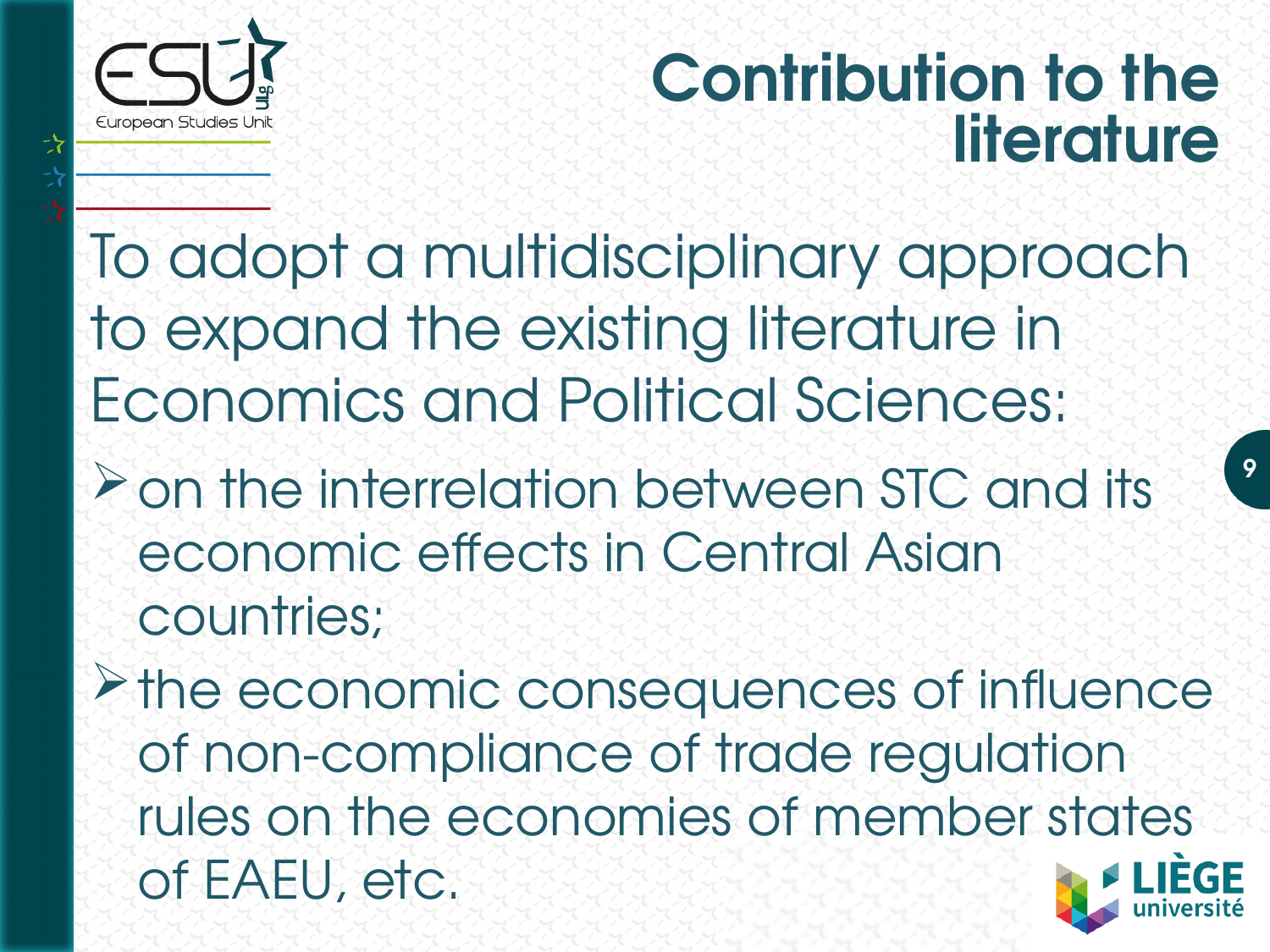

Contribution to the literature
To adopt a multidisciplinary approach to expand the existing literature in Economics and Political Sciences:
on the interrelation between STC and its economic effects in Central Asian countries;
the economic consequences of influence of non-compliance of trade regulation rules on the economies of member states of EAEU, etc.

9
9